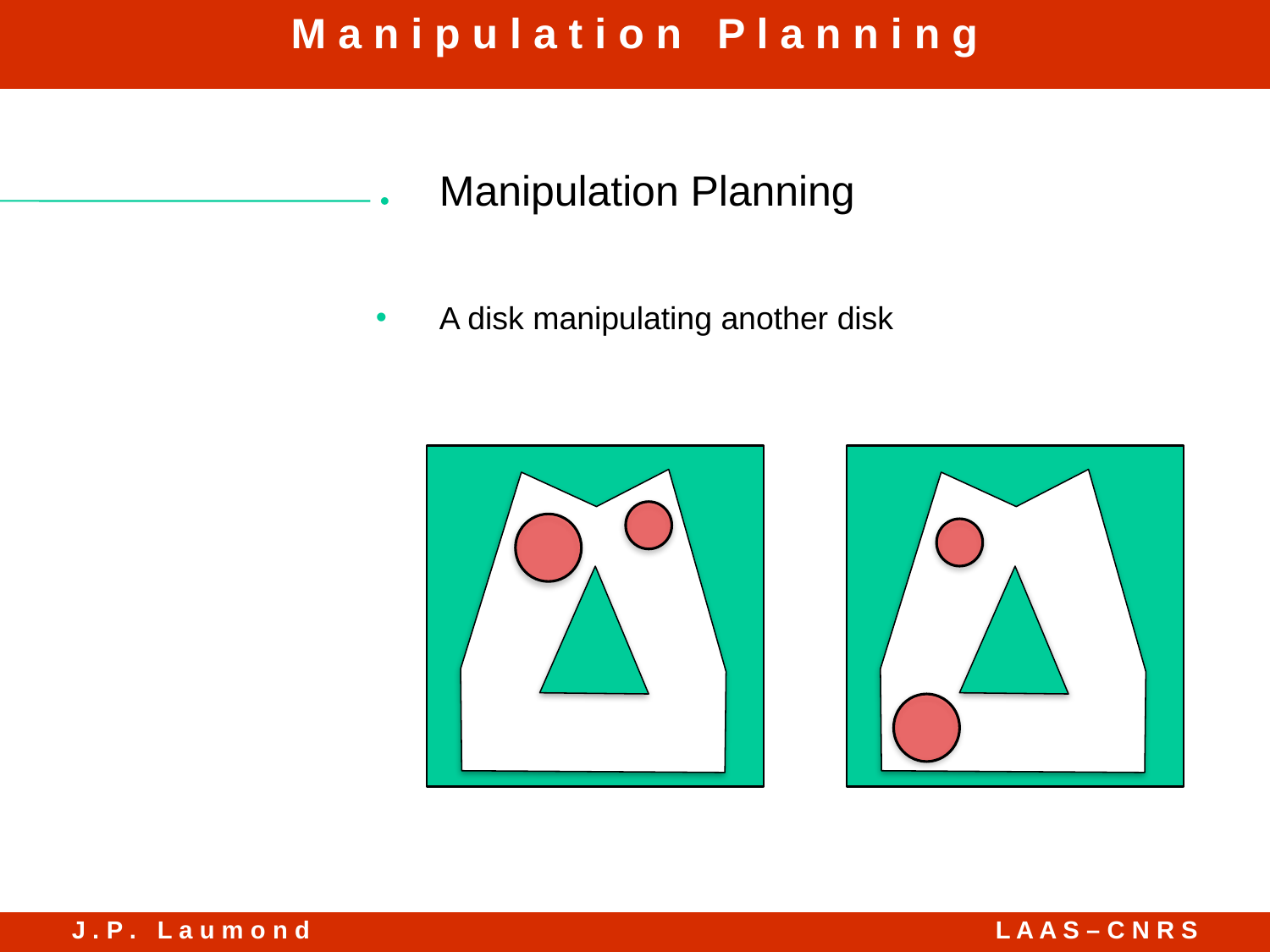

Manipulation Planning
A disk manipulating another disk